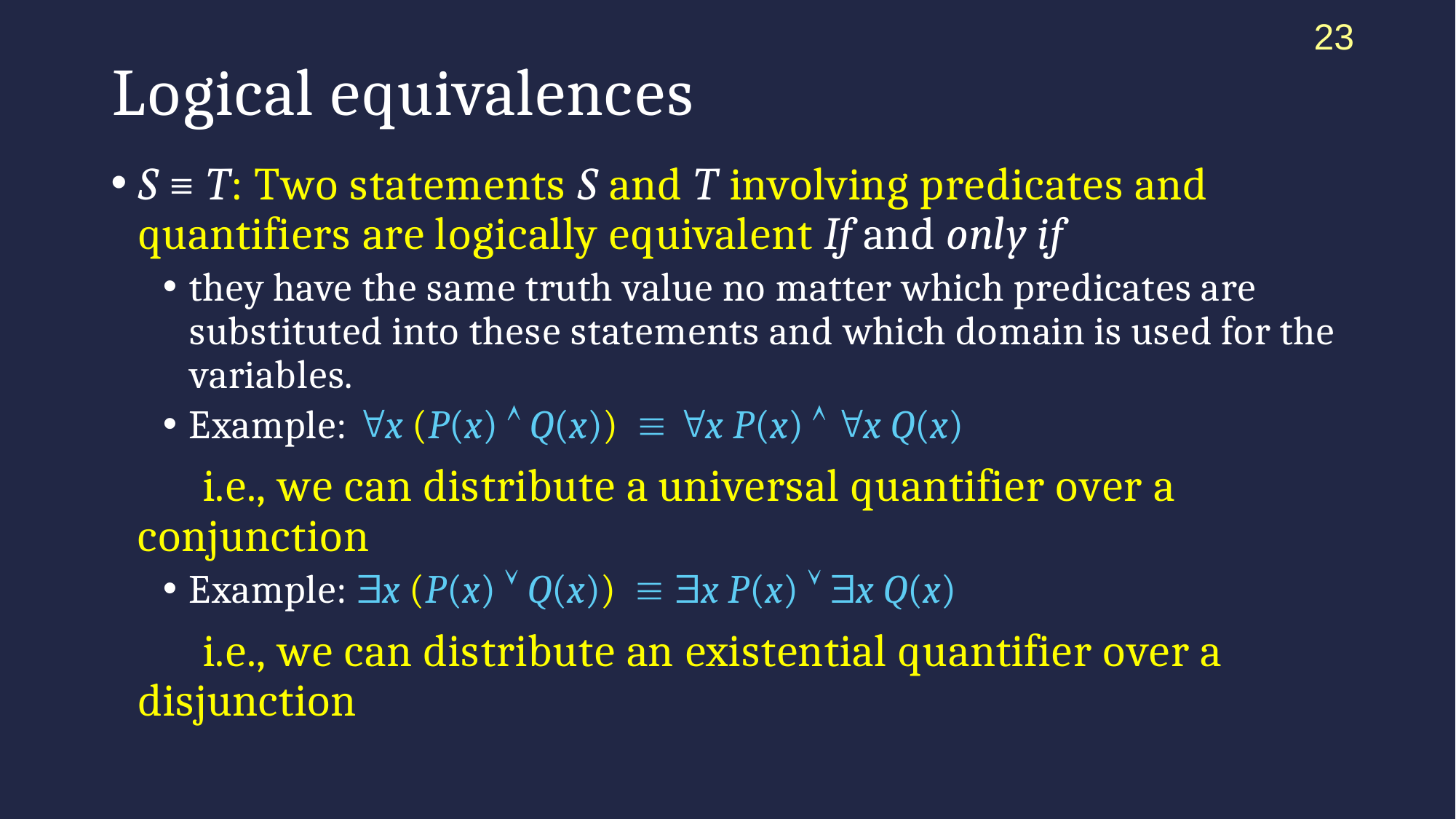

23
# Logical equivalences
S ≡ T: Two statements S and T involving predicates and quantifiers are logically equivalent If and only if
they have the same truth value no matter which predicates are substituted into these statements and which domain is used for the variables.
Example: ∀x (P(x) ∧ Q(x))  ≡ ∀x P(x) ∧ ∀x Q(x)
         i.e., we can distribute a universal quantifier over a conjunction
Example: ∃x (P(x) ∨ Q(x))  ≡ ∃x P(x) ∨ ∃x Q(x)
         i.e., we can distribute an existential quantifier over a disjunction